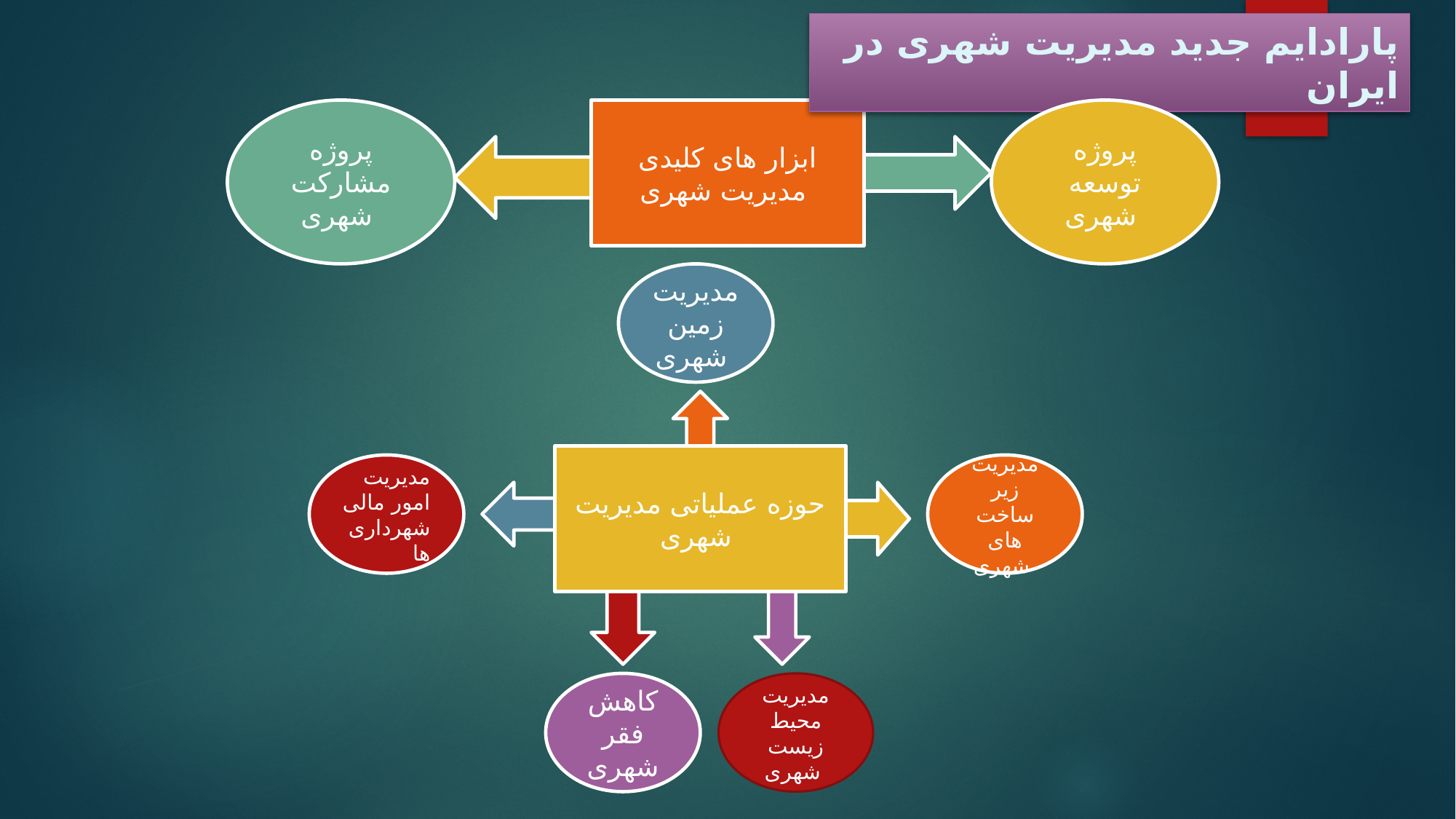

پارادایم جدید مدیریت شهری در ایران
پروژه مشارکت شهری
ابزار های کلیدی مدیریت شهری
پروژه توسعه شهری

مدیریت زمین شهری

حوزه عملیاتی مدیریت شهری
مدیریت امور مالی شهرداری ها
مدیریت زیر ساخت های شهری

کاهش فقر شهری
مدیریت محیط زیست شهری